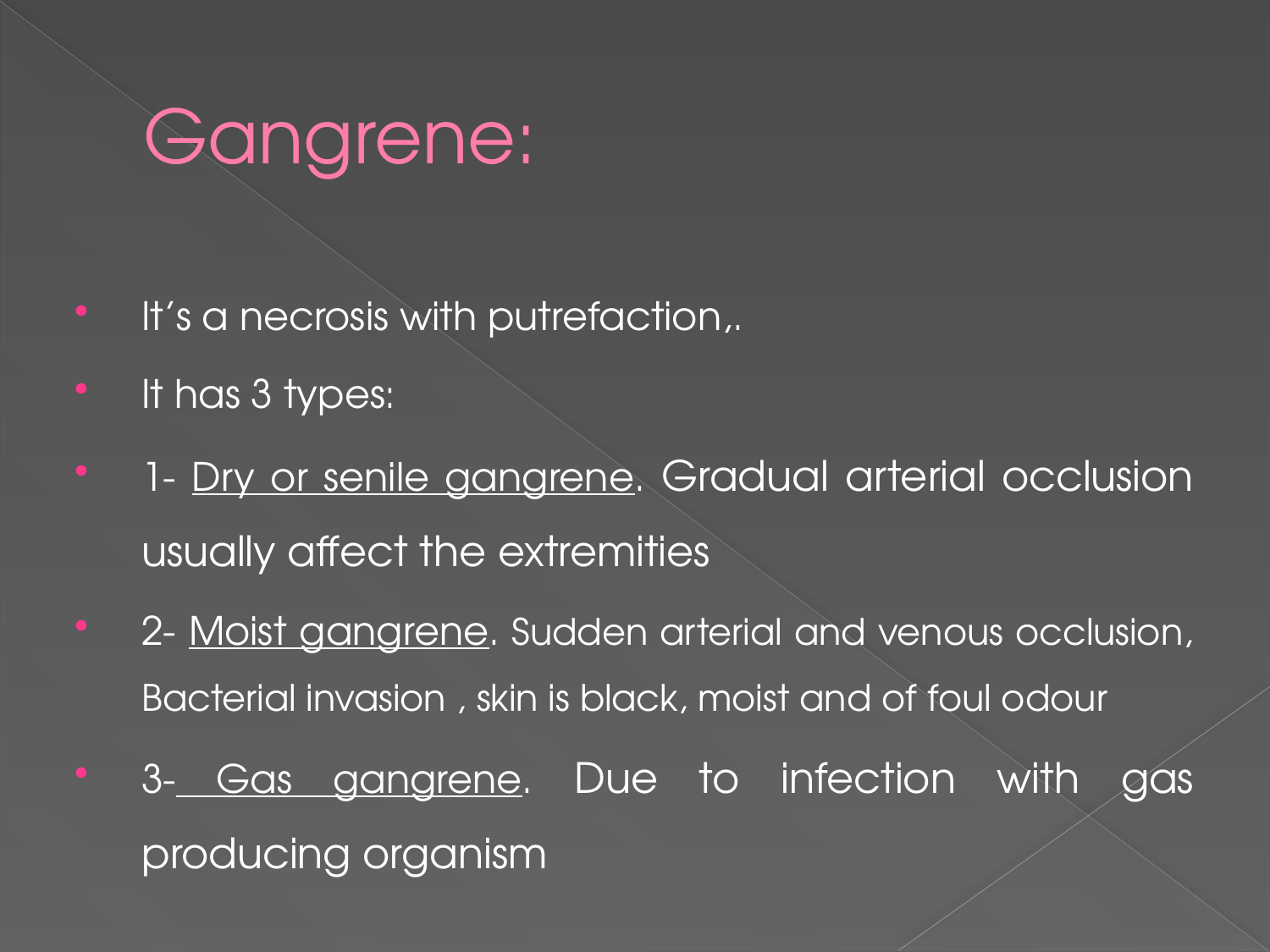

# Gangrene:
It’s a necrosis with putrefaction,.
It has 3 types:
1- Dry or senile gangrene. Gradual arterial occlusion usually affect the extremities
2- Moist gangrene. Sudden arterial and venous occlusion, Bacterial invasion , skin is black, moist and of foul odour
3- Gas gangrene. Due to infection with gas producing organism